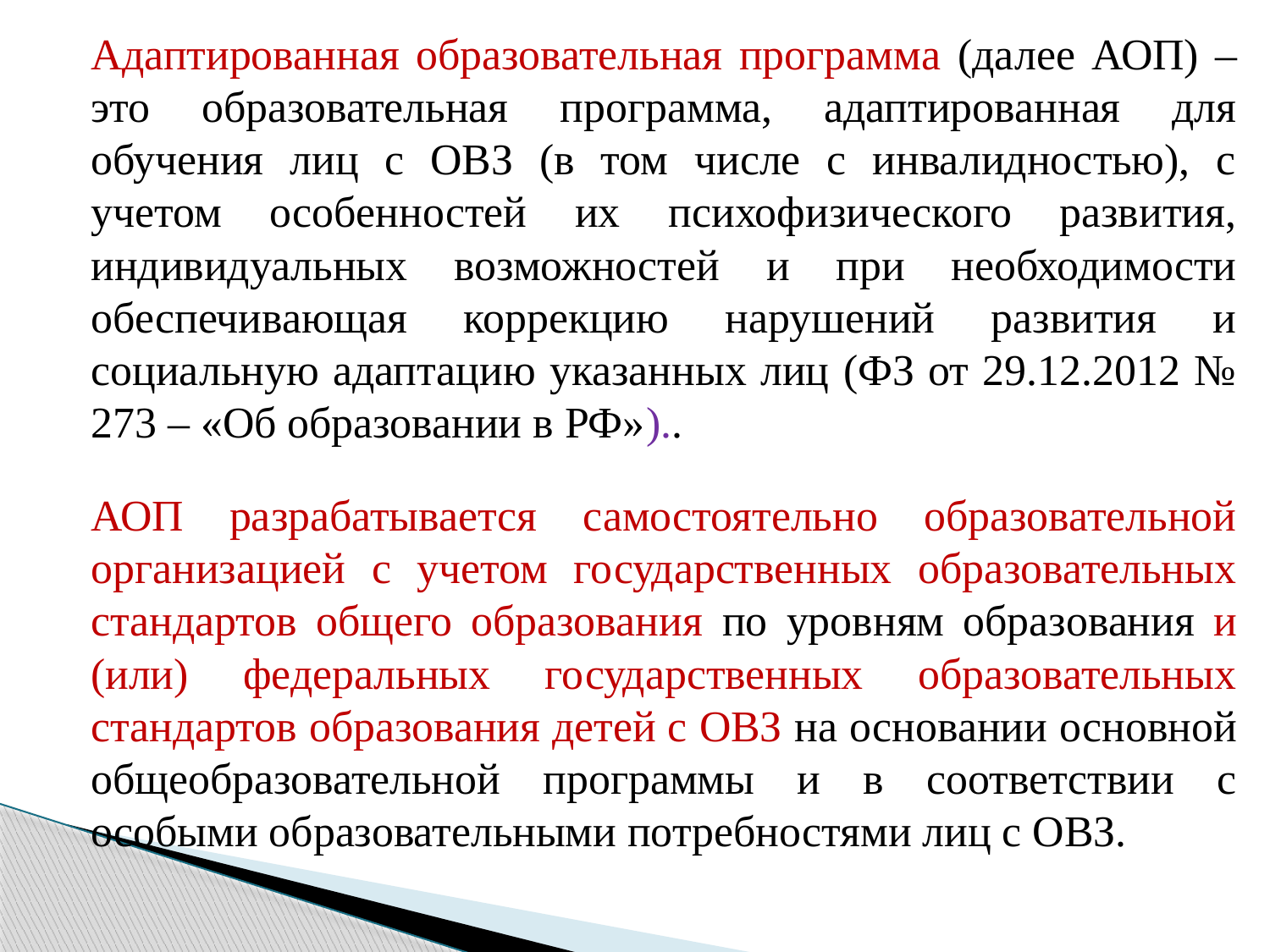

Адаптированная образовательная программа (далее АОП) – это образовательная программа, адаптированная для обучения лиц с ОВЗ (в том числе с инвалидностью), с учетом особенностей их психофизического развития, индивидуальных возможностей и при необходимости обеспечивающая коррекцию нарушений развития и социальную адаптацию указанных лиц (ФЗ от 29.12.2012 № 273 – «Об образовании в РФ»)..

		АОП разрабатывается самостоятельно образовательной организацией с учетом государственных образовательных стандартов общего образования по уровням образования и (или) федеральных государственных образовательных стандартов образования детей с ОВЗ на основании основной общеобразовательной программы и в соответствии с особыми образовательными потребностями лиц с ОВЗ.